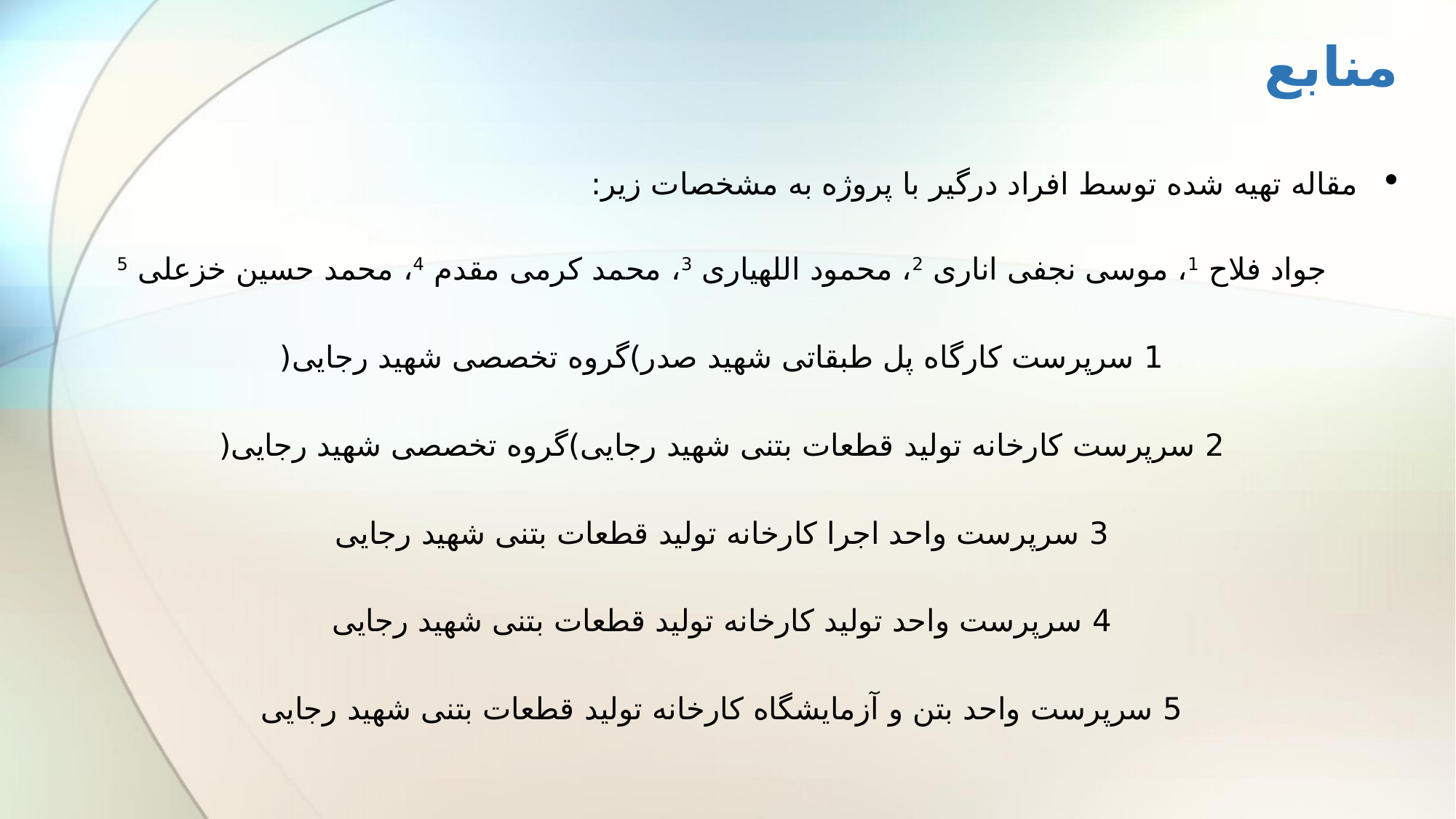

# منابع
مقاله تهیه شده توسط افراد درگیر با پروژه به مشخصات زیر:
جواد فلاح 1، موسی نجفی اناری 2، محمود اللهیاری 3، محمد کرمی مقدم 4، محمد حسین خزعلی 5
1 سرپرست کارگاه پل طبقاتی شهید صدر)گروه تخصصی شهید رجایی(
2 سرپرست کارخانه تولید قطعات بتنی شهید رجایی)گروه تخصصی شهید رجایی(
3 سرپرست واحد اجرا کارخانه تولید قطعات بتنی شهید رجایی
4 سرپرست واحد تولید کارخانه تولید قطعات بتنی شهید رجایی
5 سرپرست واحد بتن و آزمایشگاه کارخانه تولید قطعات بتنی شهید رجایی